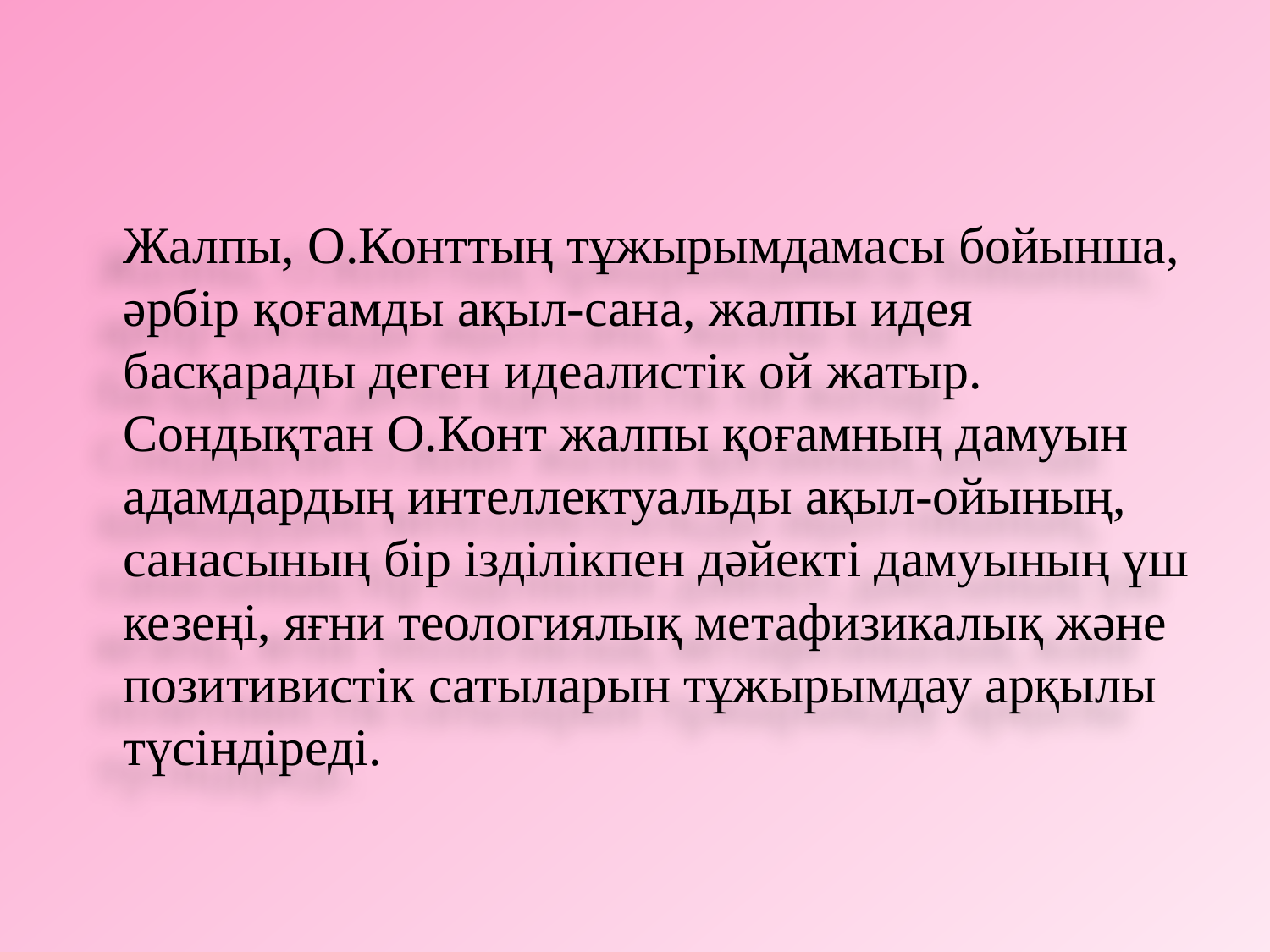

Жалпы, О.Конттың тұжырымдамасы бойынша, әрбір қоғамды ақыл-сана, жалпы идея басқарады деген идеалистік ой жатыр. Сондықтан О.Конт жалпы қоғамның дамуын адамдардың интеллектуальды ақыл-ойының, санасының бір ізділікпен дәйекті дамуының үш кезеңі, яғни теологиялық метафизикалық және позитивистік сатыларын тұжырымдау арқылы түсіндіреді.